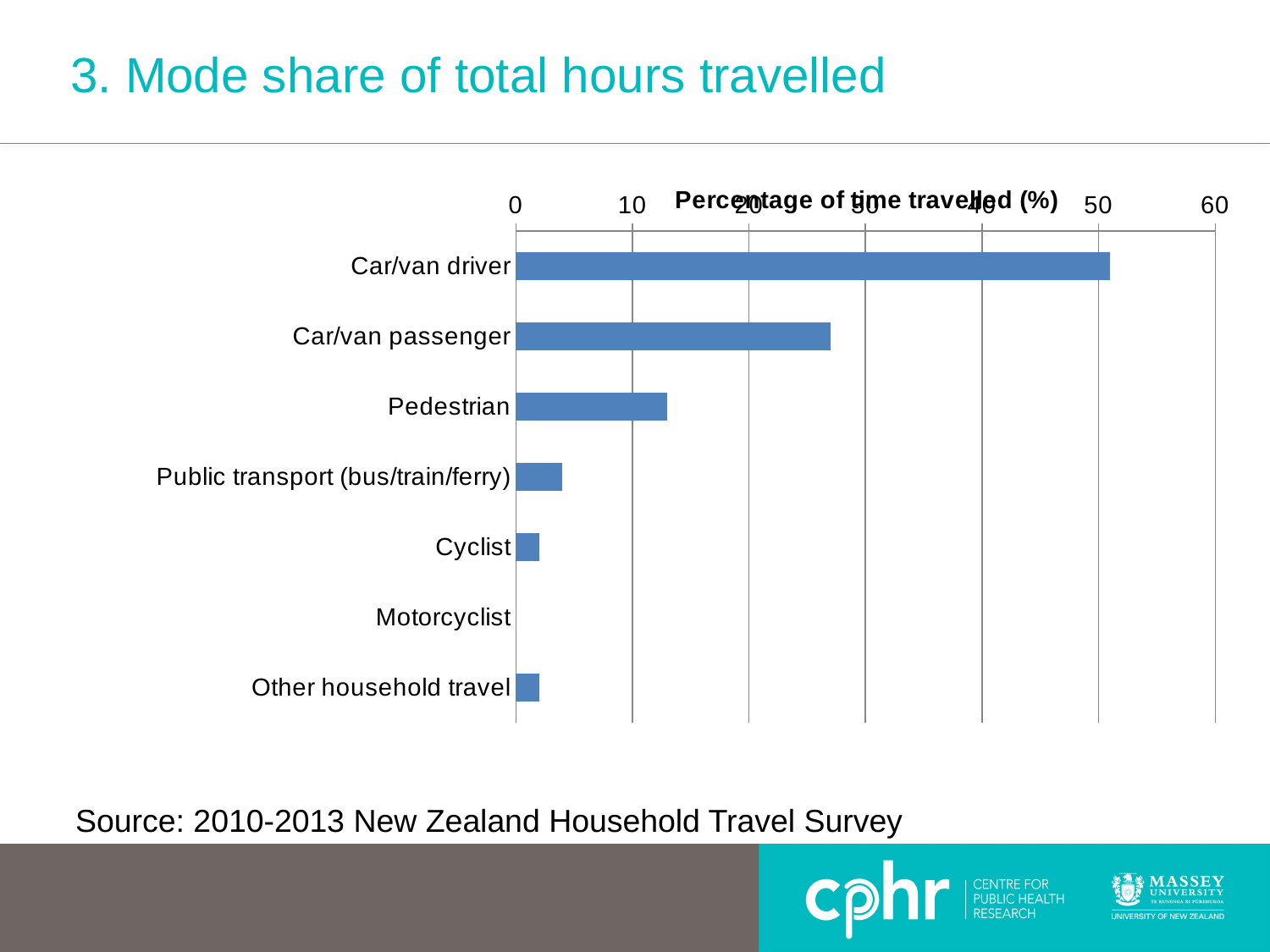

# 3. Mode share of total hours travelled

### Chart

| Category |  |
|---|---|
|   Car/van driver | 51.0 |
|   Car/van passenger | 27.0 |
|   Pedestrian | 13.0 |
|   Public transport (bus/train/ferry) | 4.0 |
|   Cyclist | 2.0 |
|   Motorcyclist | 0.0 |
|   Other household travel | 2.0 |
Source: 2010-2013 New Zealand Household Travel Survey